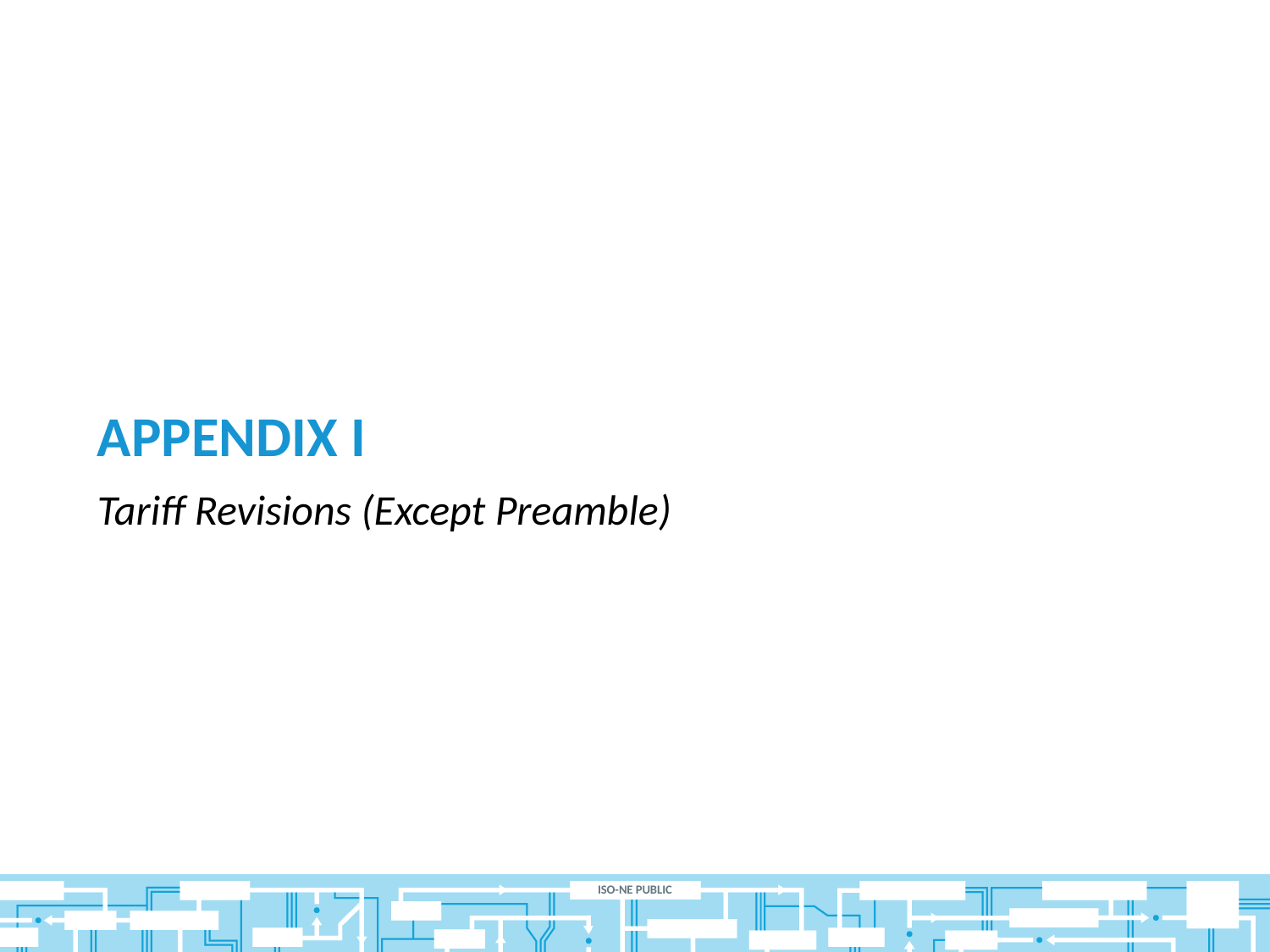

# Appendix I
Tariff Revisions (Except Preamble)